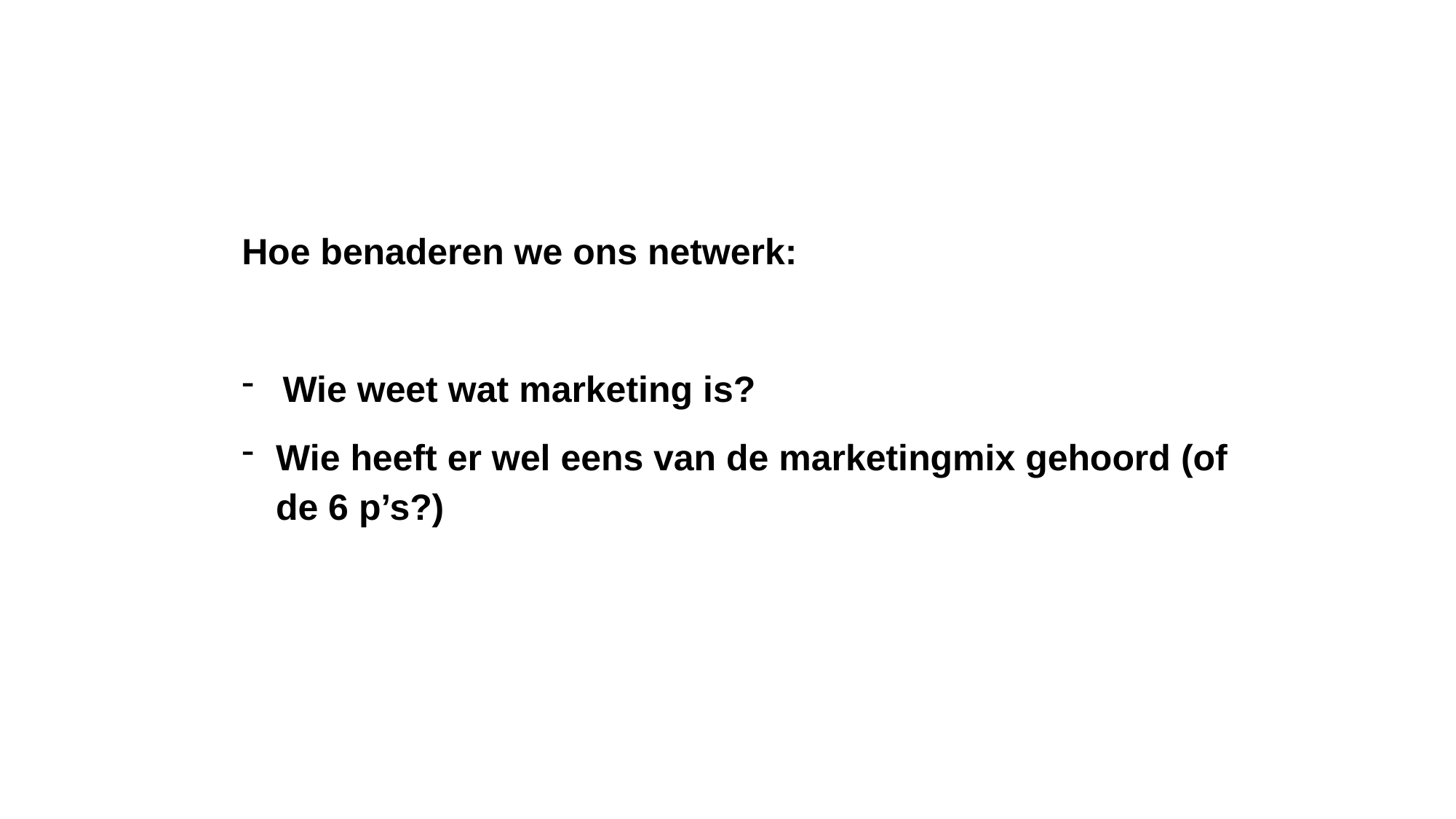

Hoe benaderen we ons netwerk:

Wie weet wat marketing is?
Wie heeft er wel eens van de marketingmix gehoord (of de 6 p’s?)